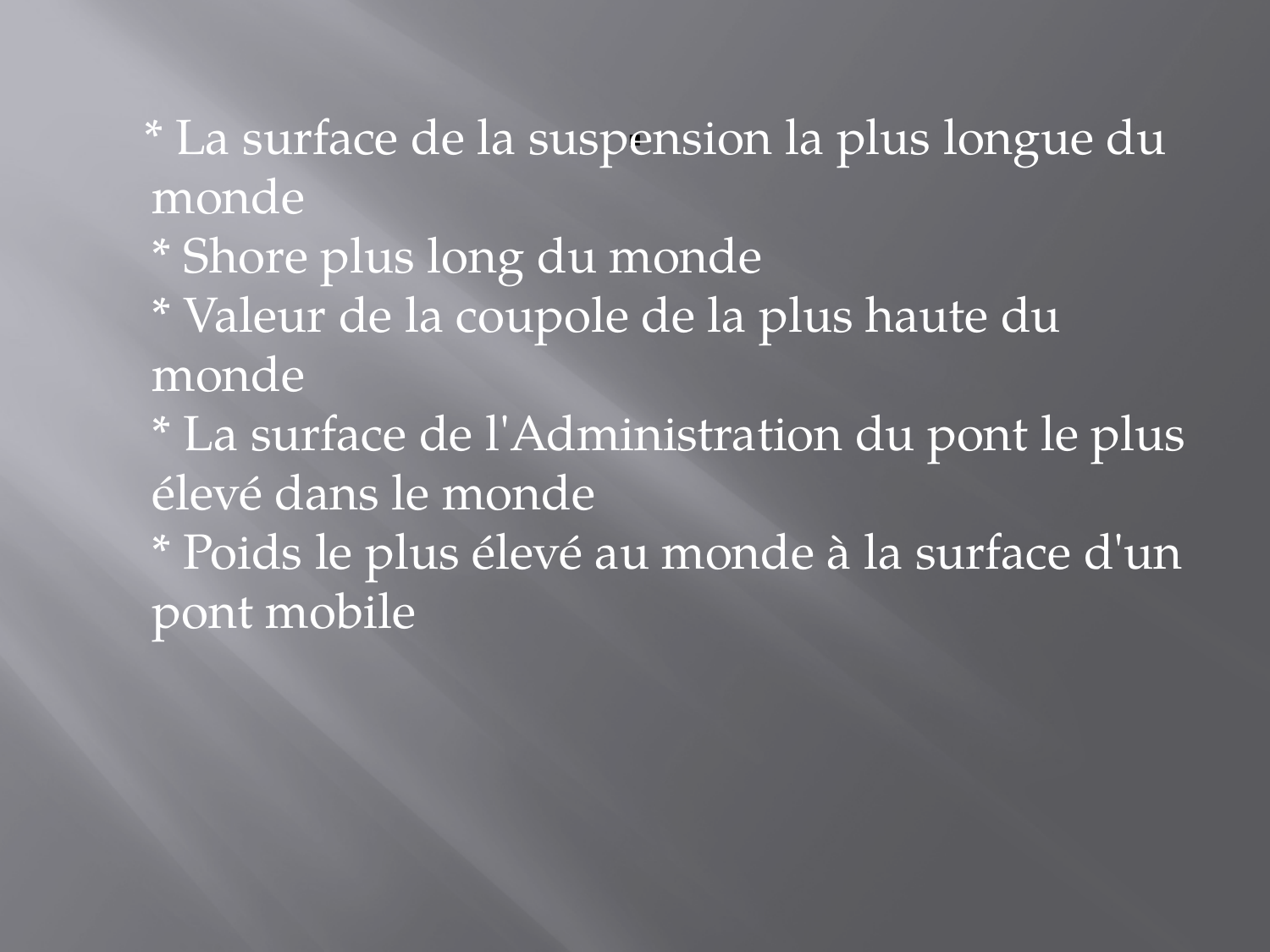

# .
    * La surface de la suspension la plus longue du monde
* Shore plus long du monde
* Valeur de la coupole de la plus haute du monde
* La surface de l'Administration du pont le plus élevé dans le monde
* Poids le plus élevé au monde à la surface d'un pont mobile